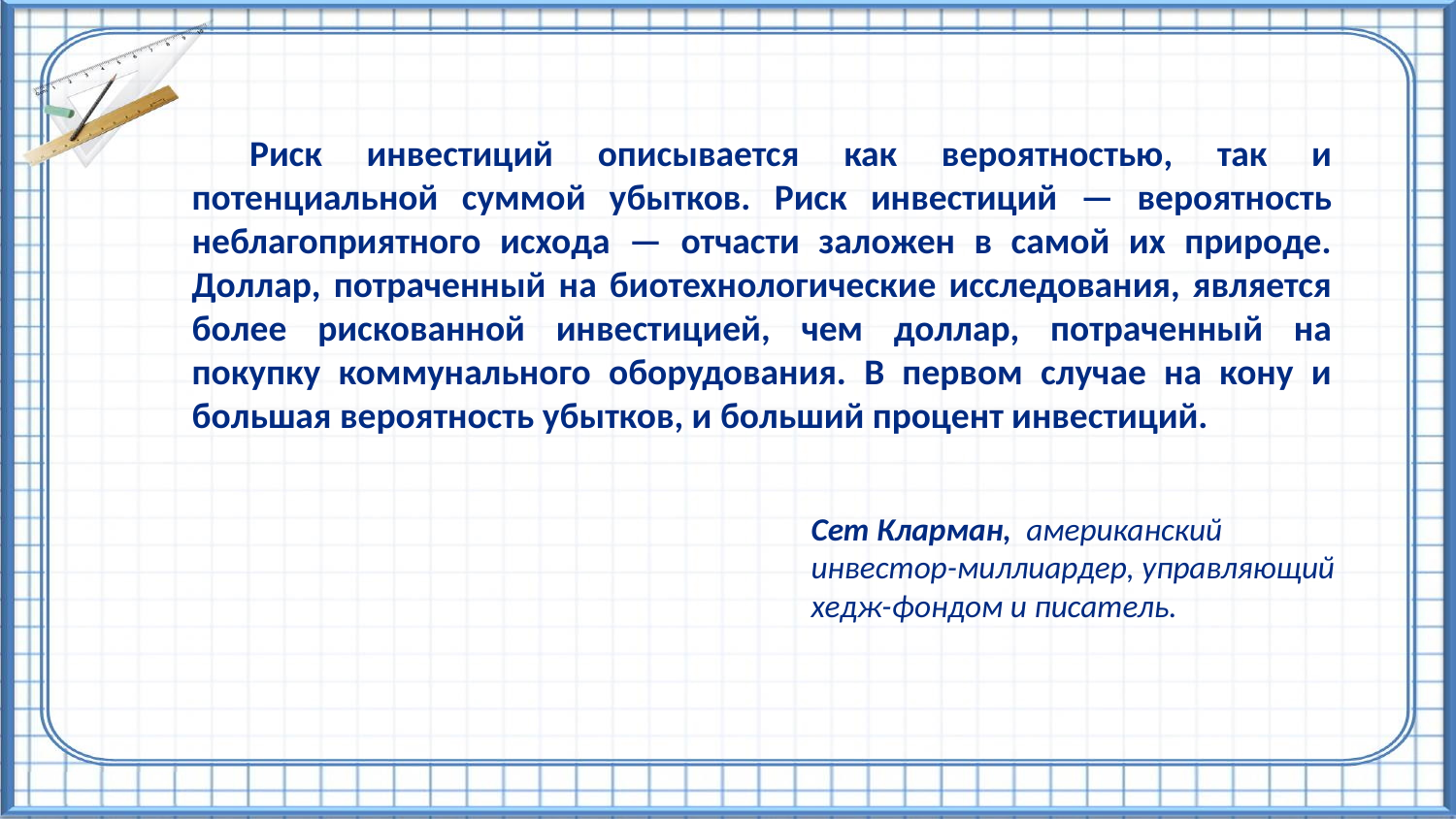

Риск инвестиций описывается как вероятностью, так и потенциальной суммой убытков. Риск инвестиций — вероятность неблагоприятного исхода — отчасти заложен в самой их природе. Доллар, потраченный на биотехнологические исследования, является более рискованной инвестицией, чем доллар, потраченный на покупку коммунального оборудования. В первом случае на кону и большая вероятность убытков, и больший процент инвестиций.
Сет Кларман,  американский инвестор-миллиардер, управляющий хедж-фондом и писатель.